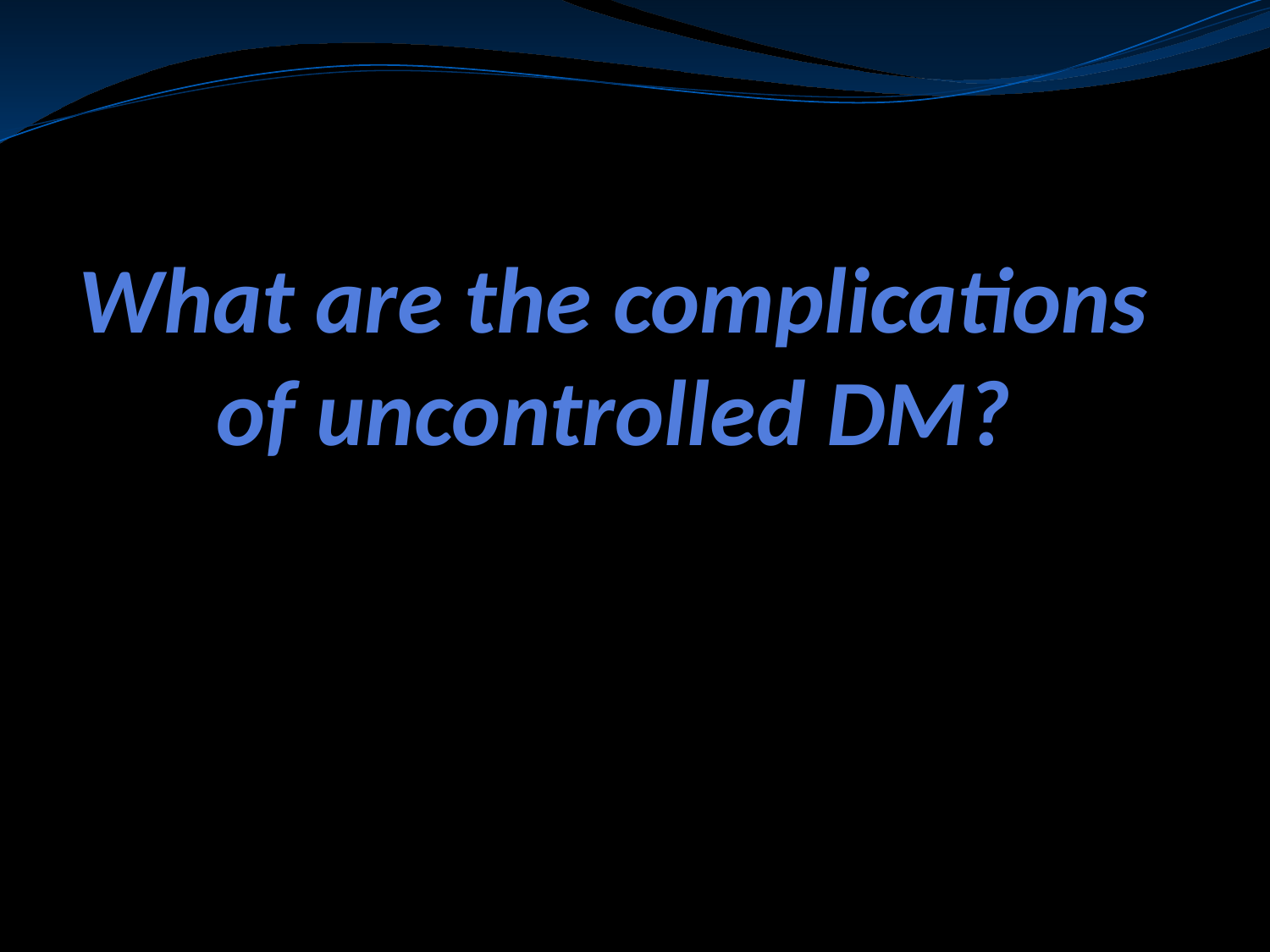

# What are the complications of uncontrolled DM?